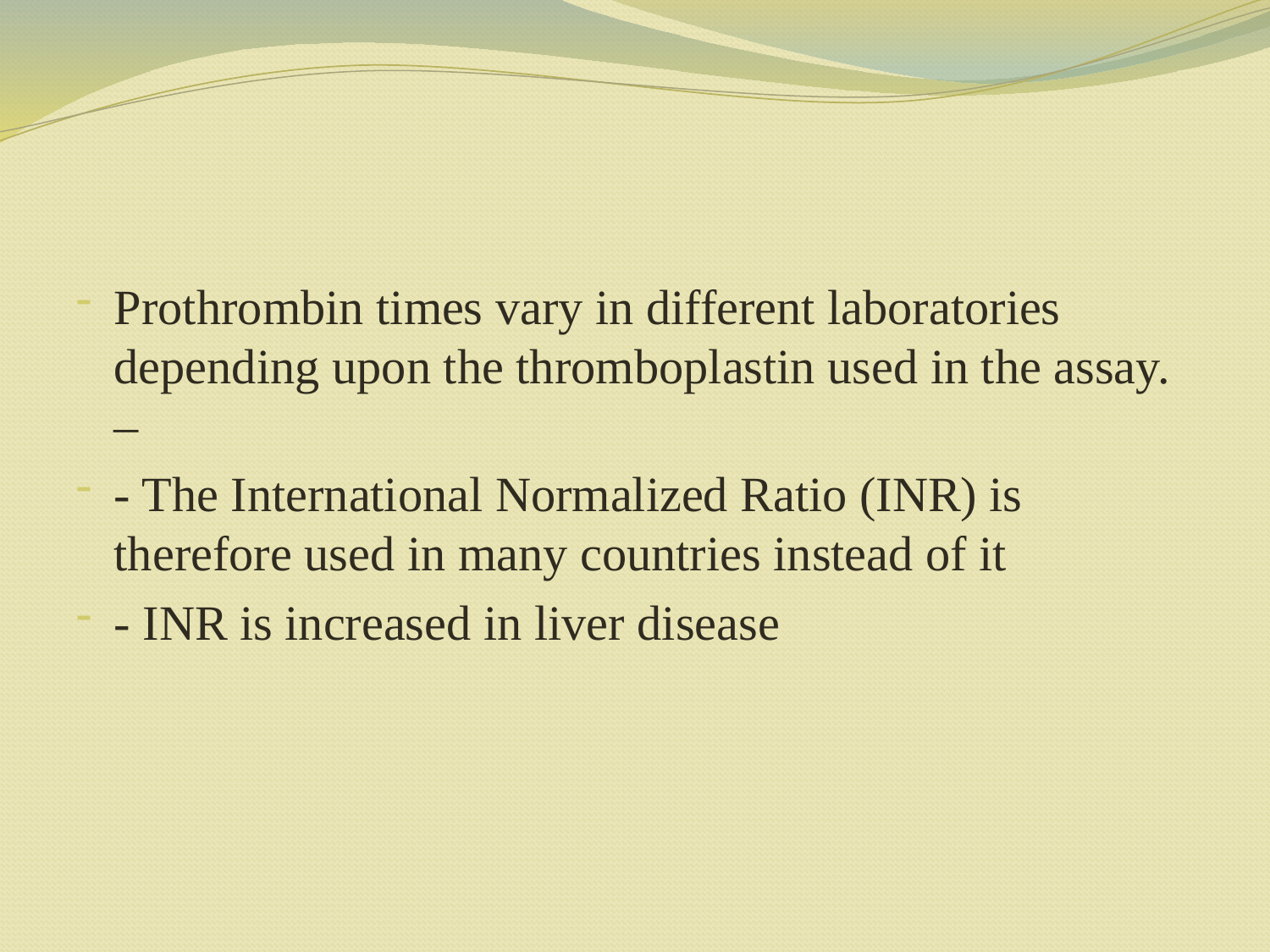

#
Prothrombin times vary in different laboratories depending upon the thromboplastin used in the assay. –
- The International Normalized Ratio (INR) is therefore used in many countries instead of it
- INR is increased in liver disease